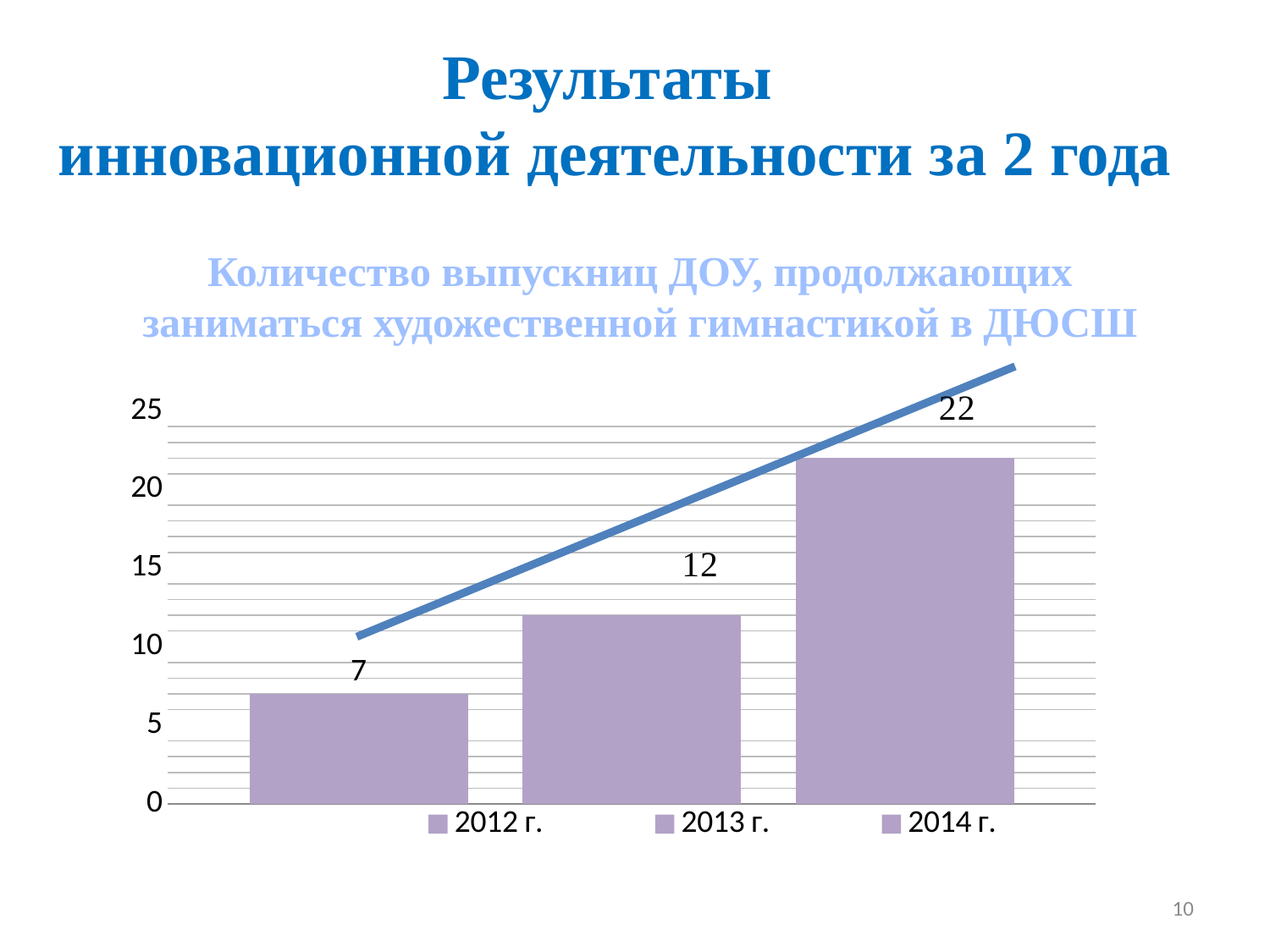

Результаты
инновационной деятельности за 2 года
Количество выпускниц ДОУ, продолжающих заниматься художественной гимнастикой в ДЮСШ

### Chart

| Category | 2012 г. | 2013 г. | 2014 г. |
|---|---|---|---|
|   | 7.0 | 12.0 | 22.0 |
10